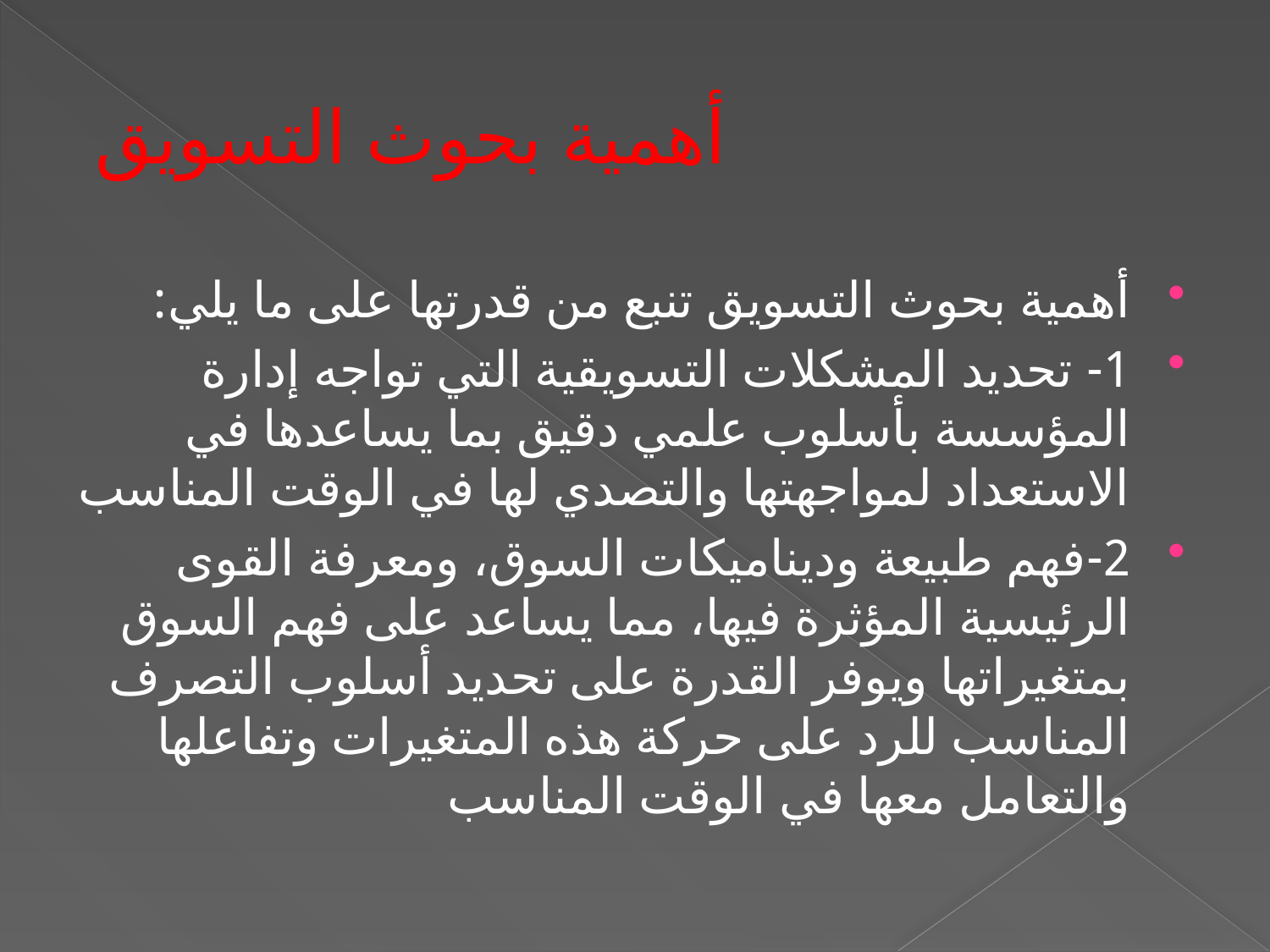

# أهمية بحوث التسويق
أهمية بحوث التسويق تنبع من قدرتها على ما يلي:
1- تحديد المشكلات التسويقية التي تواجه إدارة المؤسسة بأسلوب علمي دقيق بما يساعدها في الاستعداد لمواجهتها والتصدي لها في الوقت المناسب
2-فهم طبيعة وديناميكات السوق، ومعرفة القوى الرئيسية المؤثرة فيها، مما يساعد على فهم السوق بمتغيراتها ويوفر القدرة على تحديد أسلوب التصرف المناسب للرد على حركة هذه المتغيرات وتفاعلها والتعامل معها في الوقت المناسب